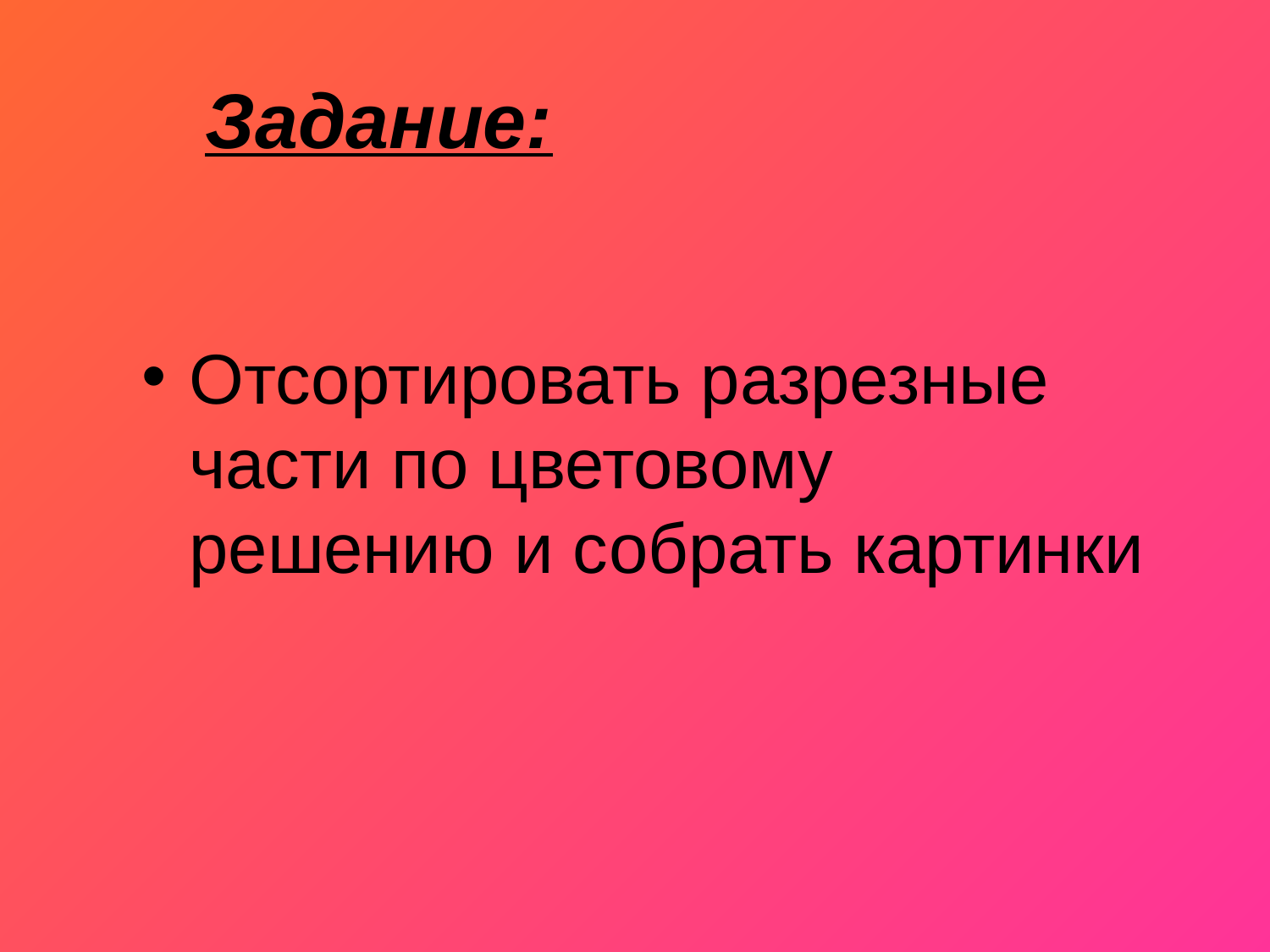

# Задание:
Отсортировать разрезные части по цветовому решению и собрать картинки